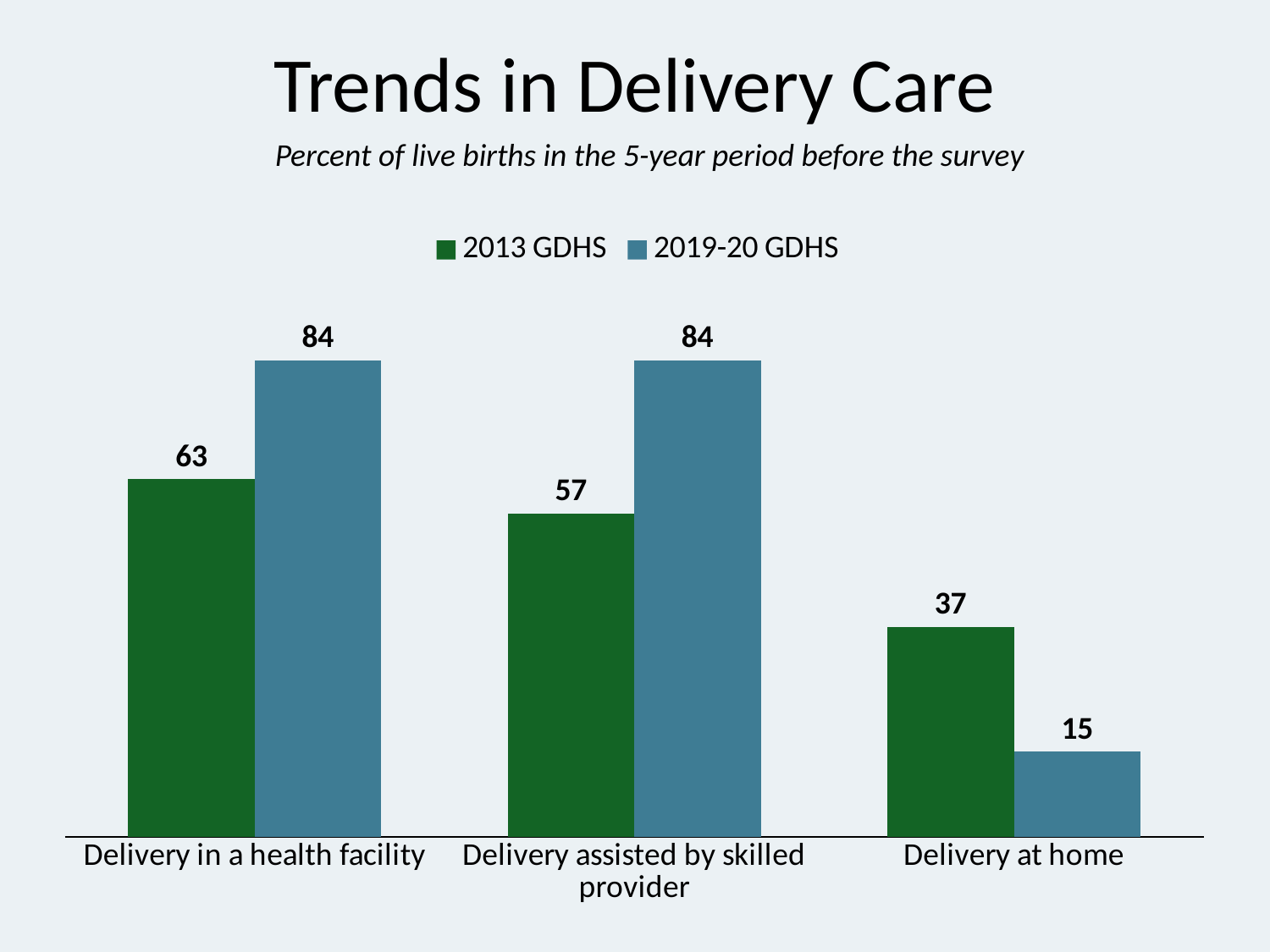

# Trends in Delivery Care
Percent of live births in the 5-year period before the survey

### Chart

| Category | 2013 GDHS | 2019-20 GDHS |
|---|---|---|
| Delivery in a health facility | 63.0 | 84.0 |
| Delivery assisted by skilled provider | 57.0 | 84.0 |
| Delivery at home | 37.0 | 15.0 |